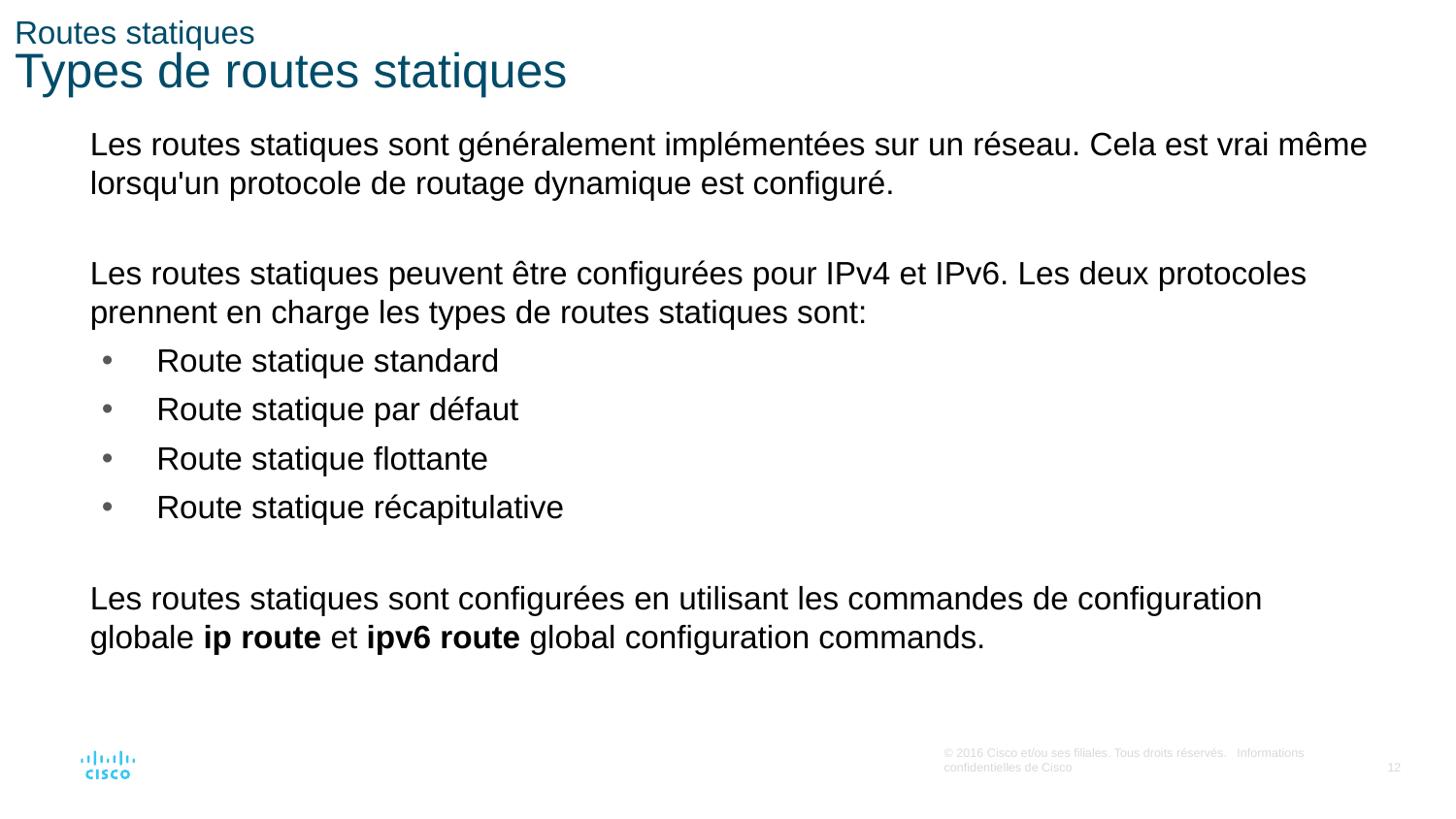

# Routes statiques Types de routes statiques
Les routes statiques sont généralement implémentées sur un réseau. Cela est vrai même lorsqu'un protocole de routage dynamique est configuré.

Les routes statiques peuvent être configurées pour IPv4 et IPv6. Les deux protocoles prennent en charge les types de routes statiques sont:
Route statique standard
Route statique par défaut
Route statique flottante
Route statique récapitulative

Les routes statiques sont configurées en utilisant les commandes de configuration globale ip route et ipv6 route global configuration commands.